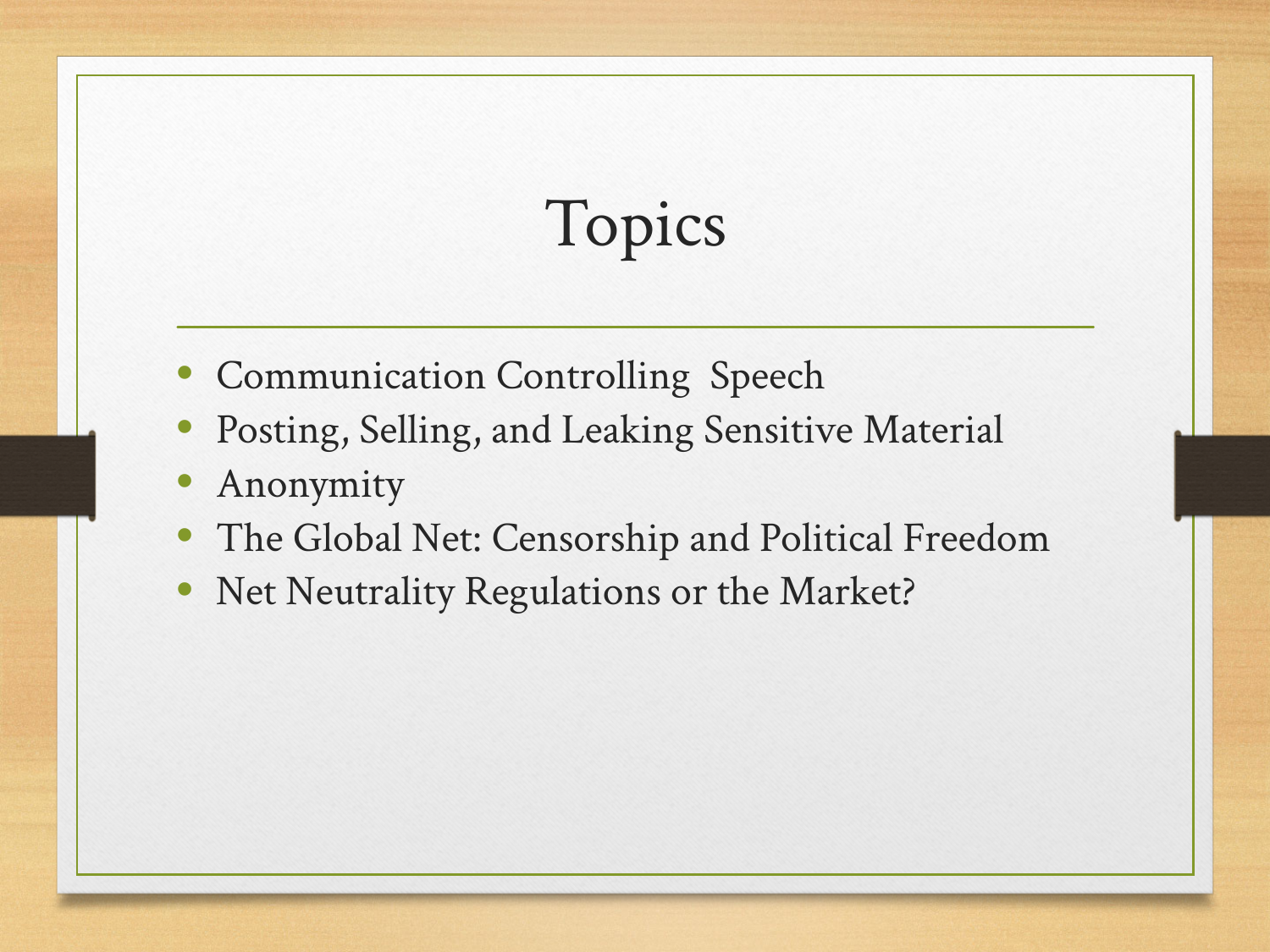

# Topics
Communication Controlling  Speech
Posting, Selling, and Leaking Sensitive Material
Anonymity
The Global Net: Censorship and Political Freedom
Net Neutrality Regulations or the Market?